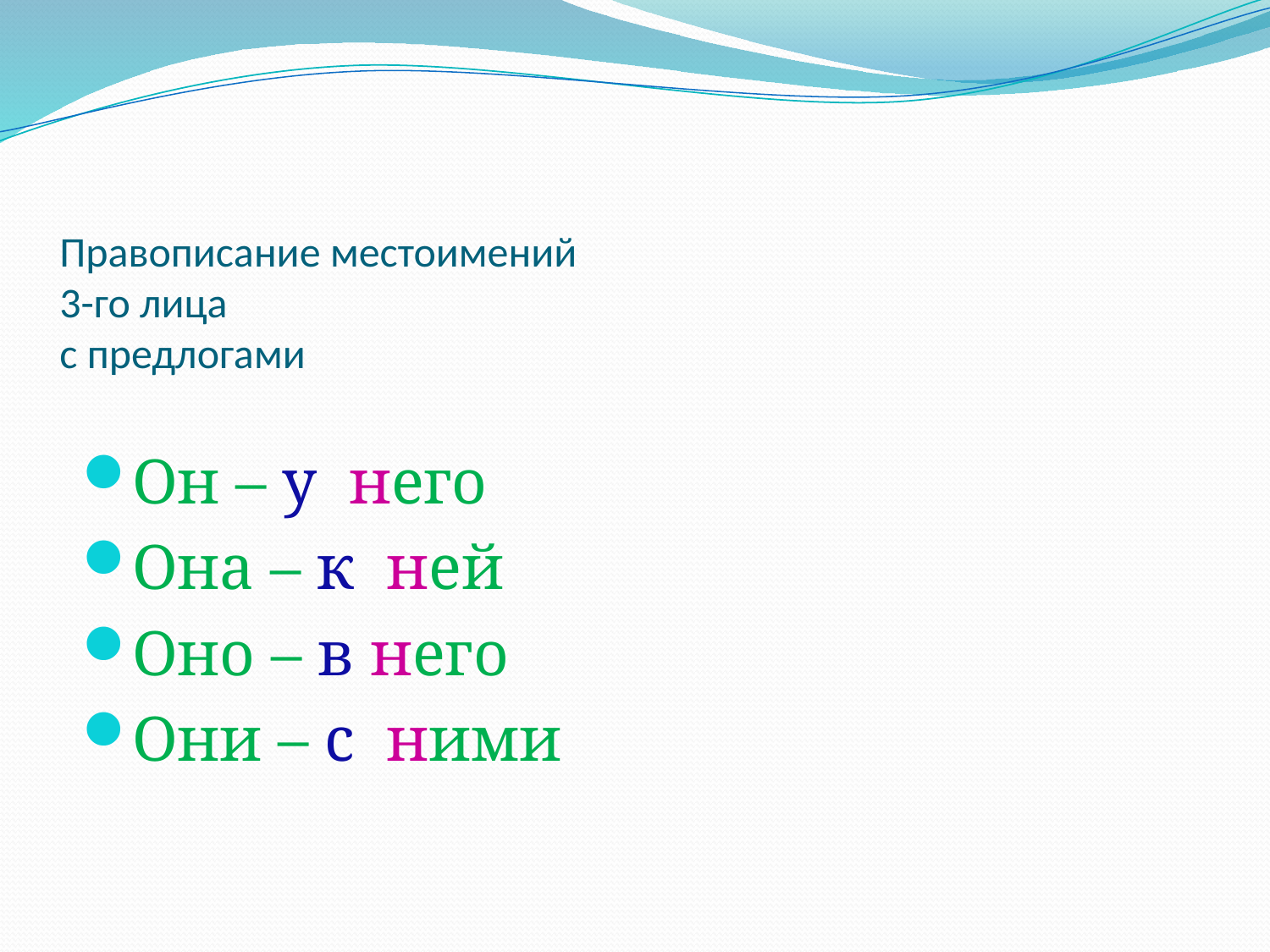

# Правописание местоимений 3-го лица с предлогами
Он – у  него
Она – к  ней
Оно – в него
Они – с  ними